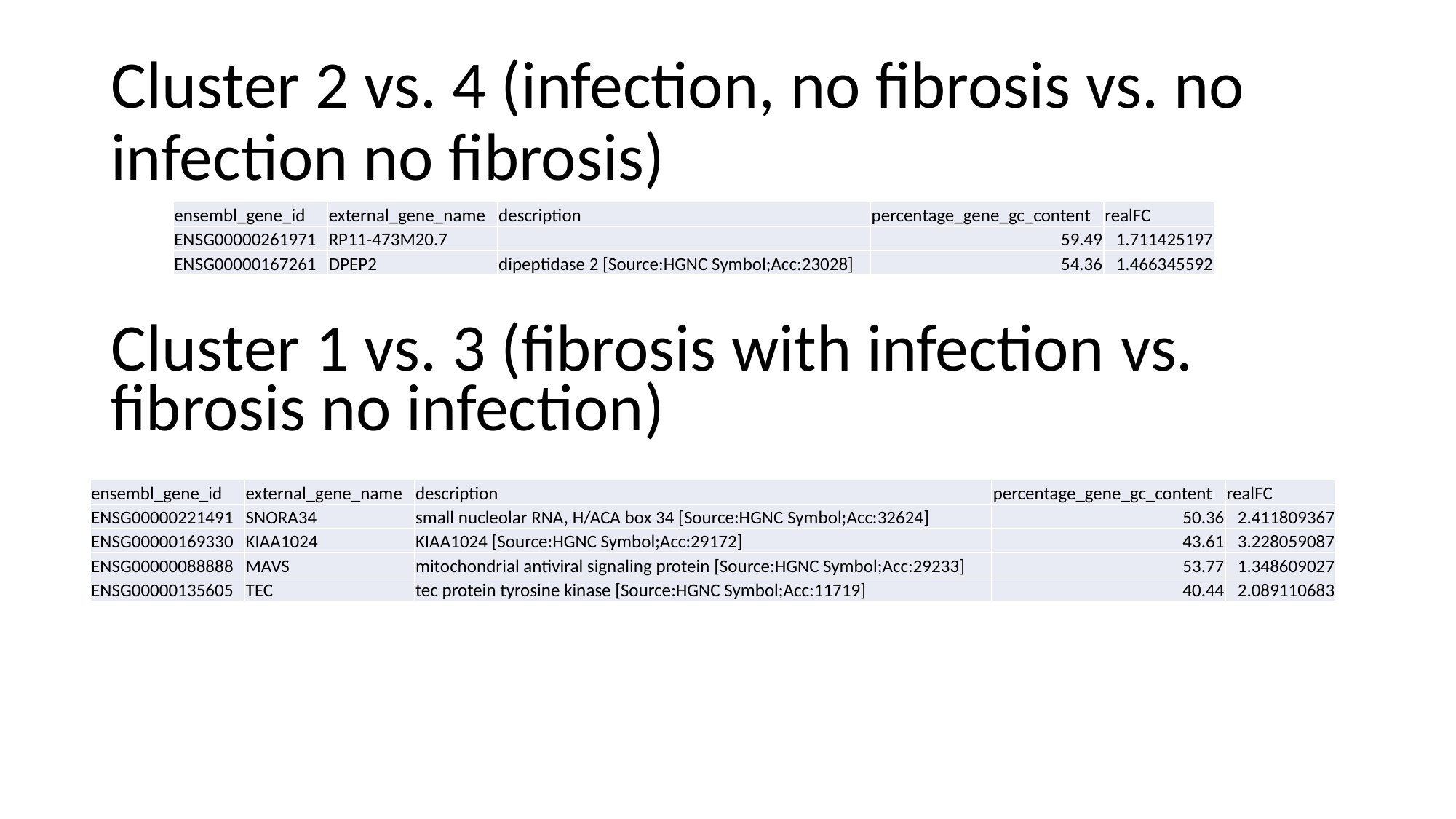

# Cluster 2 vs. 4 (infection, no fibrosis vs. no infection no fibrosis)
| ensembl\_gene\_id | external\_gene\_name | description | percentage\_gene\_gc\_content | realFC |
| --- | --- | --- | --- | --- |
| ENSG00000261971 | RP11-473M20.7 |  | 59.49 | 1.711425197 |
| ENSG00000167261 | DPEP2 | dipeptidase 2 [Source:HGNC Symbol;Acc:23028] | 54.36 | 1.466345592 |
Cluster 1 vs. 3 (fibrosis with infection vs. fibrosis no infection)
| ensembl\_gene\_id | external\_gene\_name | description | percentage\_gene\_gc\_content | realFC |
| --- | --- | --- | --- | --- |
| ENSG00000221491 | SNORA34 | small nucleolar RNA, H/ACA box 34 [Source:HGNC Symbol;Acc:32624] | 50.36 | 2.411809367 |
| ENSG00000169330 | KIAA1024 | KIAA1024 [Source:HGNC Symbol;Acc:29172] | 43.61 | 3.228059087 |
| ENSG00000088888 | MAVS | mitochondrial antiviral signaling protein [Source:HGNC Symbol;Acc:29233] | 53.77 | 1.348609027 |
| ENSG00000135605 | TEC | tec protein tyrosine kinase [Source:HGNC Symbol;Acc:11719] | 40.44 | 2.089110683 |